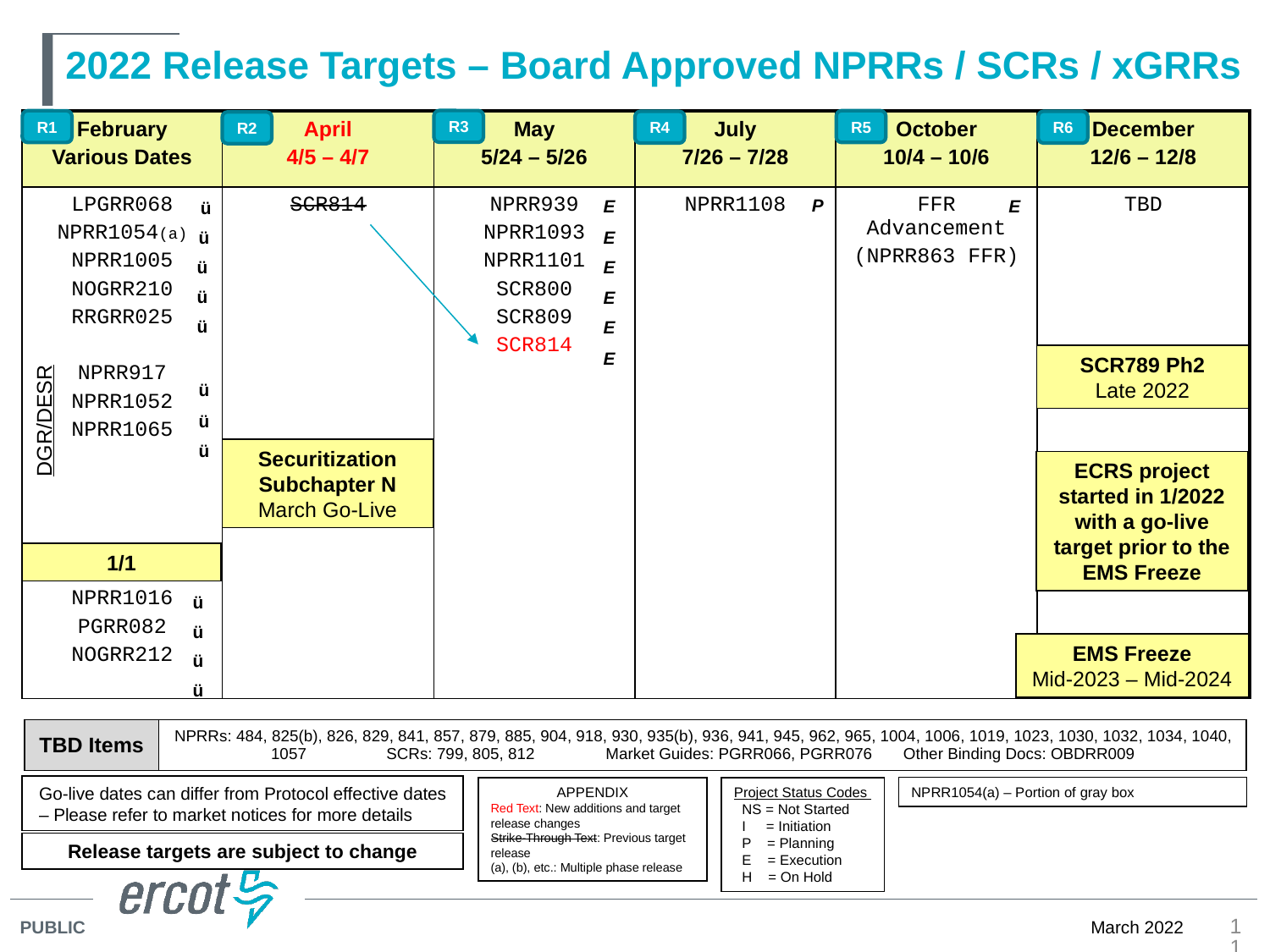

# 2022 Release Targets – Board Approved NPRRs / SCRs / xGRRs
R3
R5
R1
| February Various Dates | April 4/5 – 4/7 | May 5/24 – 5/26 | July 7/26 – 7/28 | October 10/4 – 10/6 | December 12/6 – 12/8 |
| --- | --- | --- | --- | --- | --- |
| LPGRR068 NPRR1054(a) NPRR1005 NOGRR210 RRGRR025 NPRR917 NPRR1052 NPRR1065 NPRR1073 NPRR1016 PGRR082 NOGRR212 | SCR814 | NPRR939 NPRR1093 NPRR1101 SCR800 SCR809 SCR814 | NPRR1108 | FFR Advancement (NPRR863 FFR) | TBD |
R4
R6
R2
P

ü

ü

ü

ü

E

E

E
E
ü
ü

ü

ü

E

E

E
SCR789 Ph2
Late 2022
DGR/DESR
Securitization Subchapter N March Go-Live
ECRS project started in 1/2022 with a go-live target prior to the EMS Freeze
1/1
ü

ü

ü

ü
EMS Freeze
Mid-2023 – Mid-2024
| TBD Items | NPRRs: 484, 825(b), 826, 829, 841, 857, 879, 885, 904, 918, 930, 935(b), 936, 941, 945, 962, 965, 1004, 1006, 1019, 1023, 1030, 1032, 1034, 1040, 1057 SCRs: 799, 805, 812 Market Guides: PGRR066, PGRR076 Other Binding Docs: OBDRR009 |
| --- | --- |
Go-live dates can differ from Protocol effective dates – Please refer to market notices for more details
APPENDIX
Red Text: New additions and target release changes
Strike-Through Text: Previous target release
(a), (b), etc.: Multiple phase release
Project Status Codes
  NS = Not Started
  I     = Initiation
  P    = Planning
  E    = Execution
  H    = On Hold
NPRR1054(a) – Portion of gray box
Release targets are subject to change
11